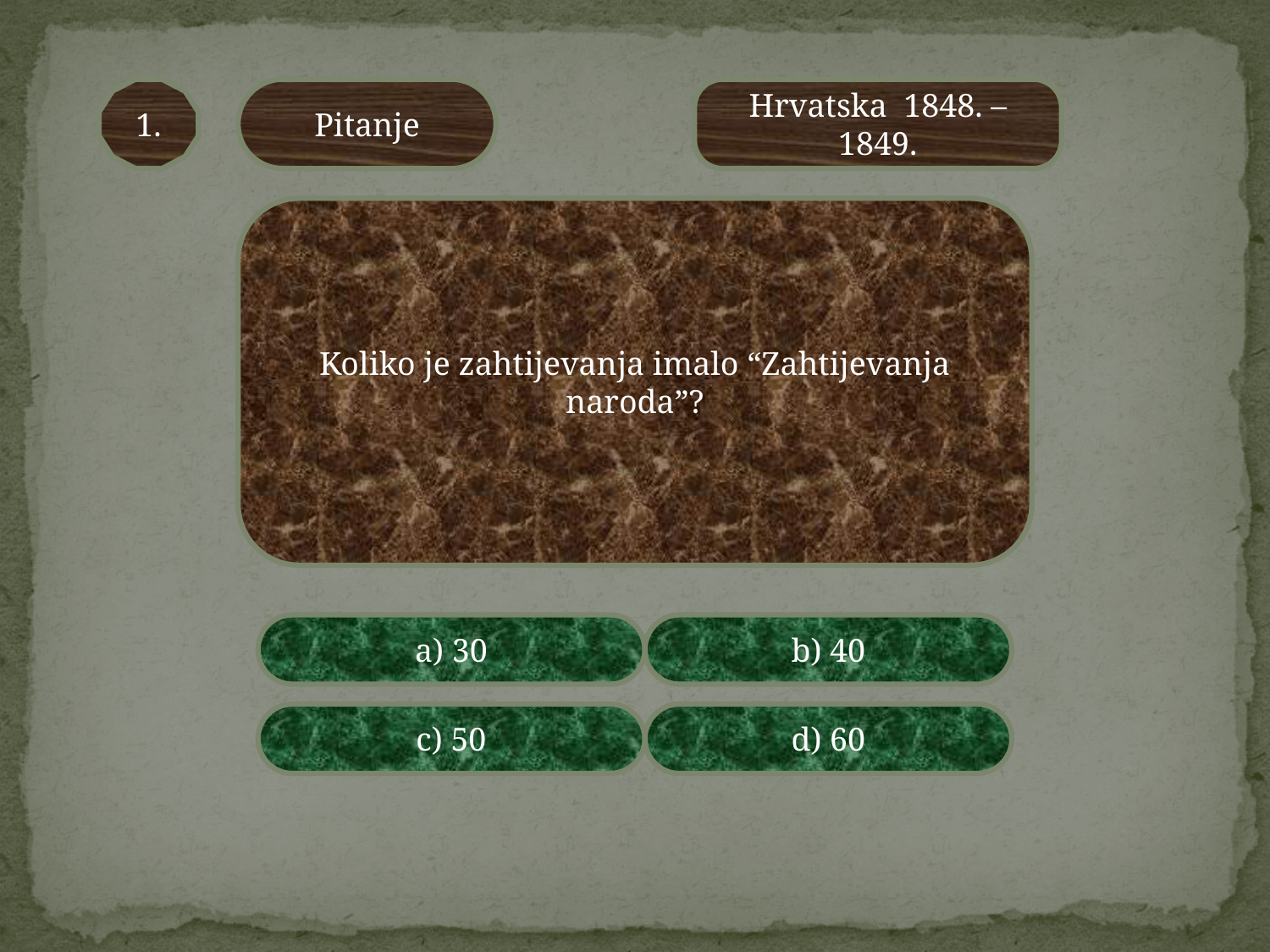

1.
Pitanje
Hrvatska  1848. – 1849.
Koliko je zahtijevanja imalo “Zahtijevanja naroda”?
a) 30
b) 40
c) 50
d) 60